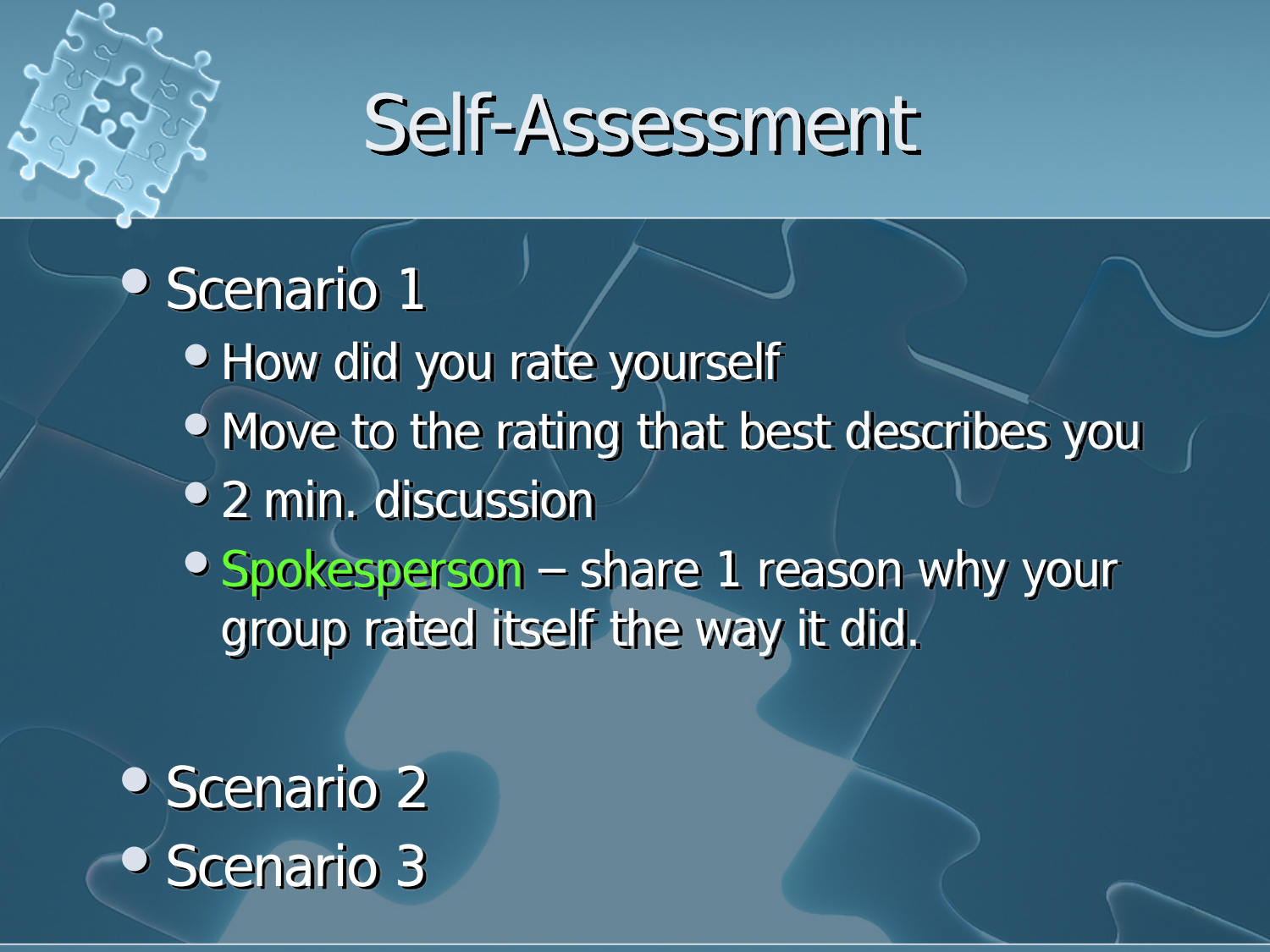

# Self-Assessment
Scenario 1
How did you rate yourself
Move to the rating that best describes you
2 min. discussion
Spokesperson – share 1 reason why your group rated itself the way it did.

Scenario 2
Scenario 3